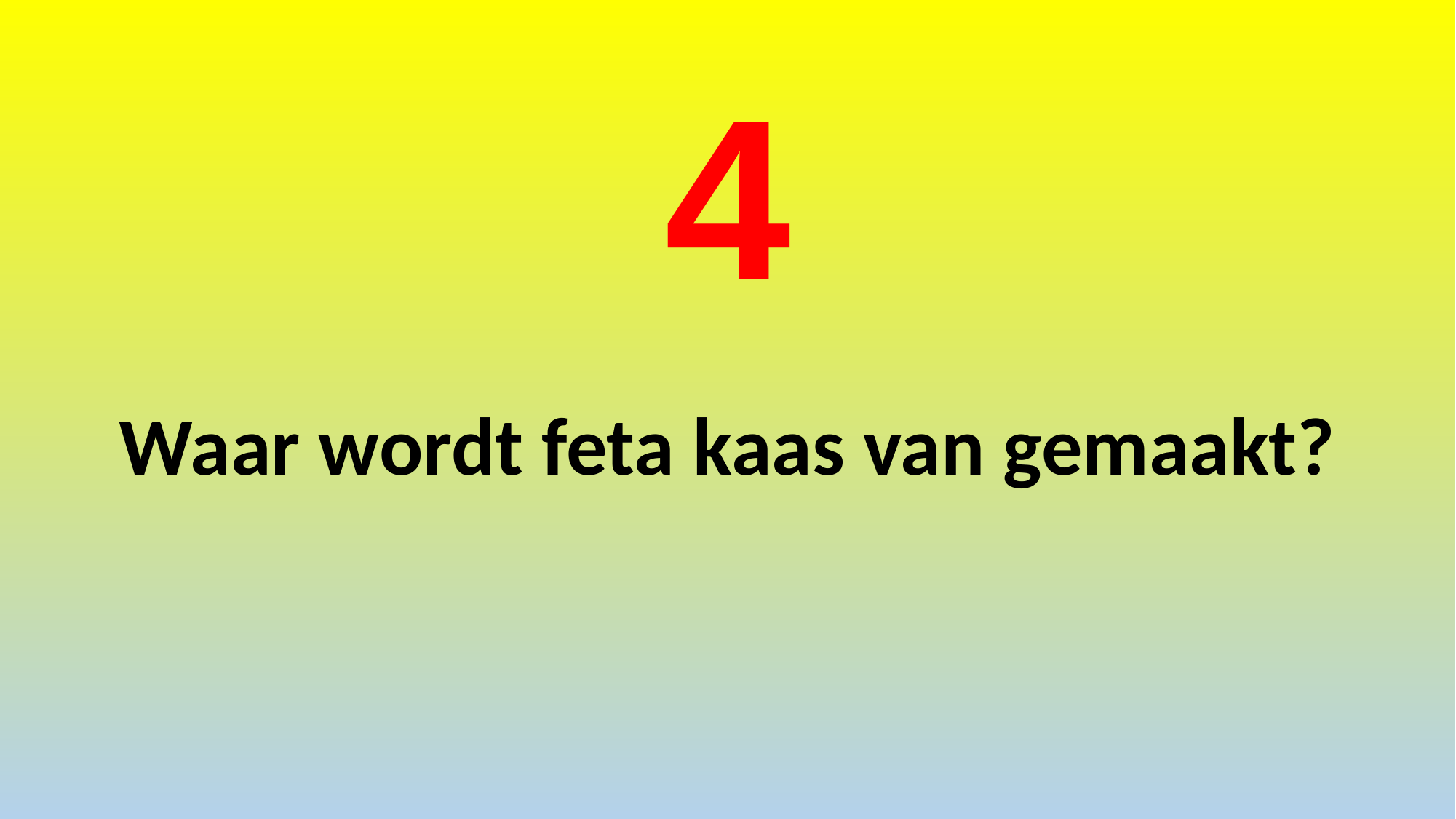

# 4
Waar wordt feta kaas van gemaakt?